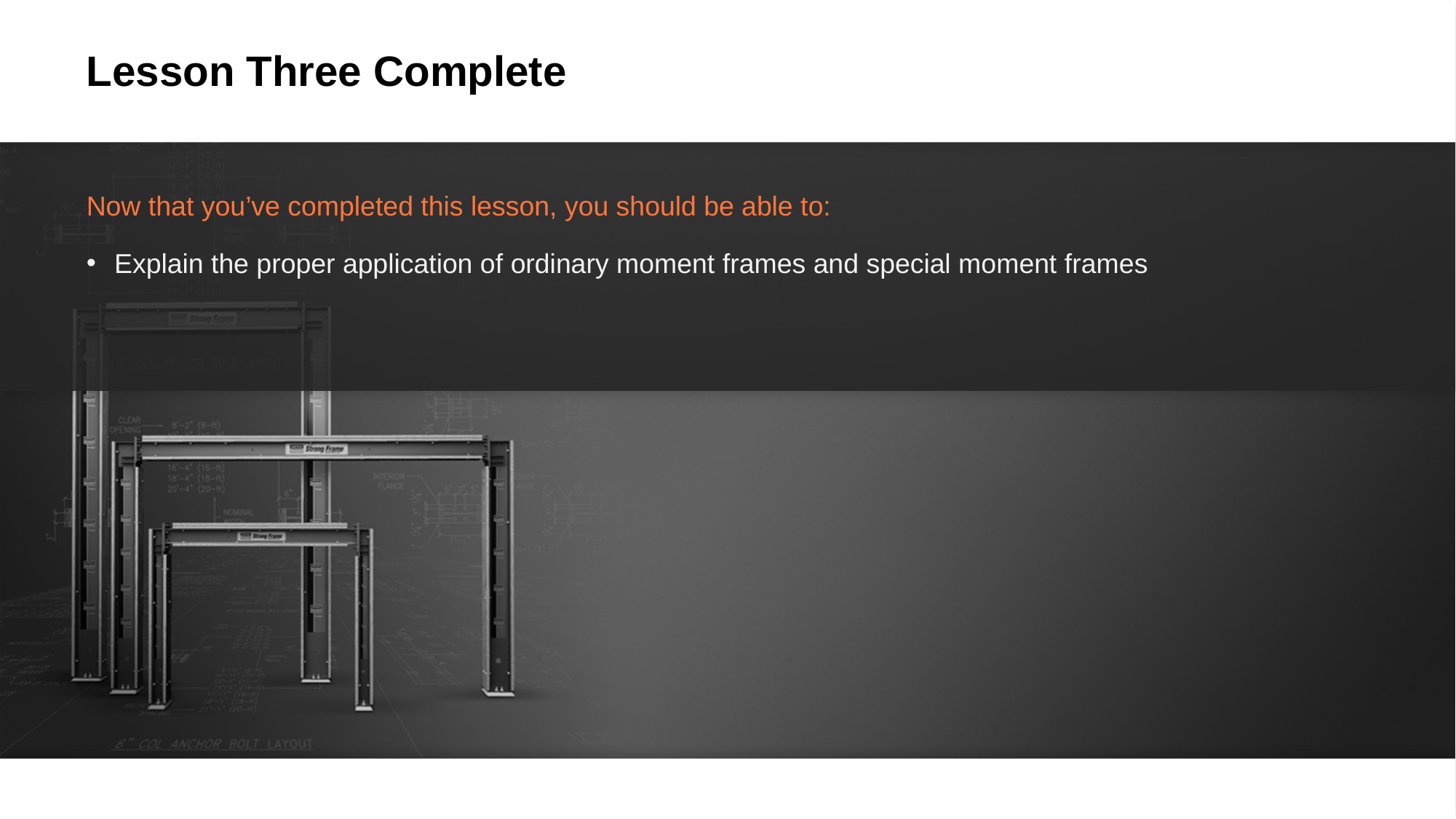

# Lesson Three Complete
Now that you’ve completed this lesson, you should be able to:
Explain the proper application of ordinary moment frames and special moment frames